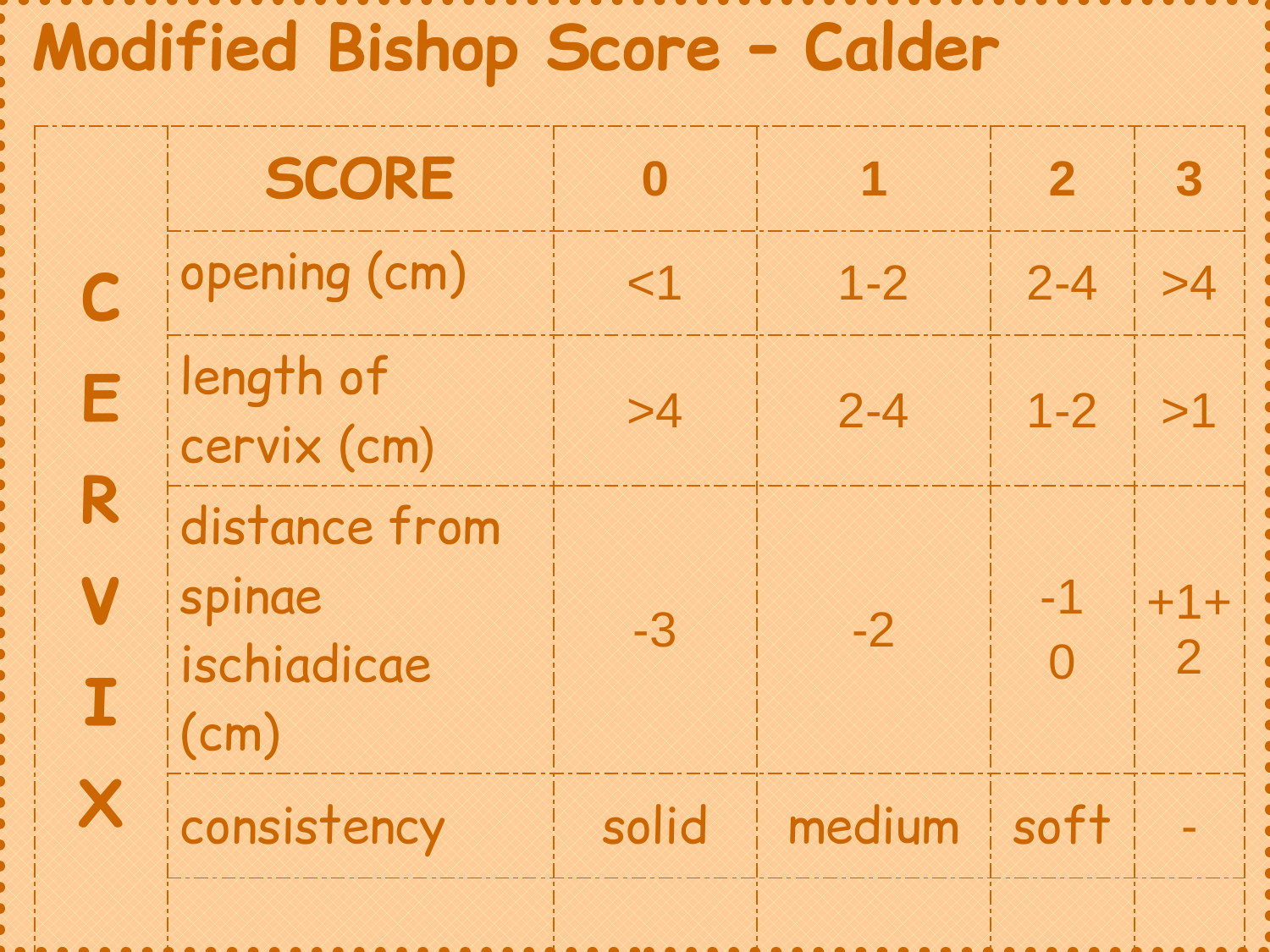

Modified Bishop Score – Calder

#
| C E R V I X | SCORE | 0 | 1 | 2 | 3 |
| --- | --- | --- | --- | --- | --- |
|  | opening (cm) | <1 | 1-2 | 2-4 | >4 |
|  | length of cervix (cm) | >4 | 2-4 | 1-2 | >1 |
|  | distance from spinae ischiadicae (cm) | -3 | -2 | -1 0 | +1+2 |
|  | consistency | solid | medium | soft | - |
|  | position | back | middle/forward | - | - |